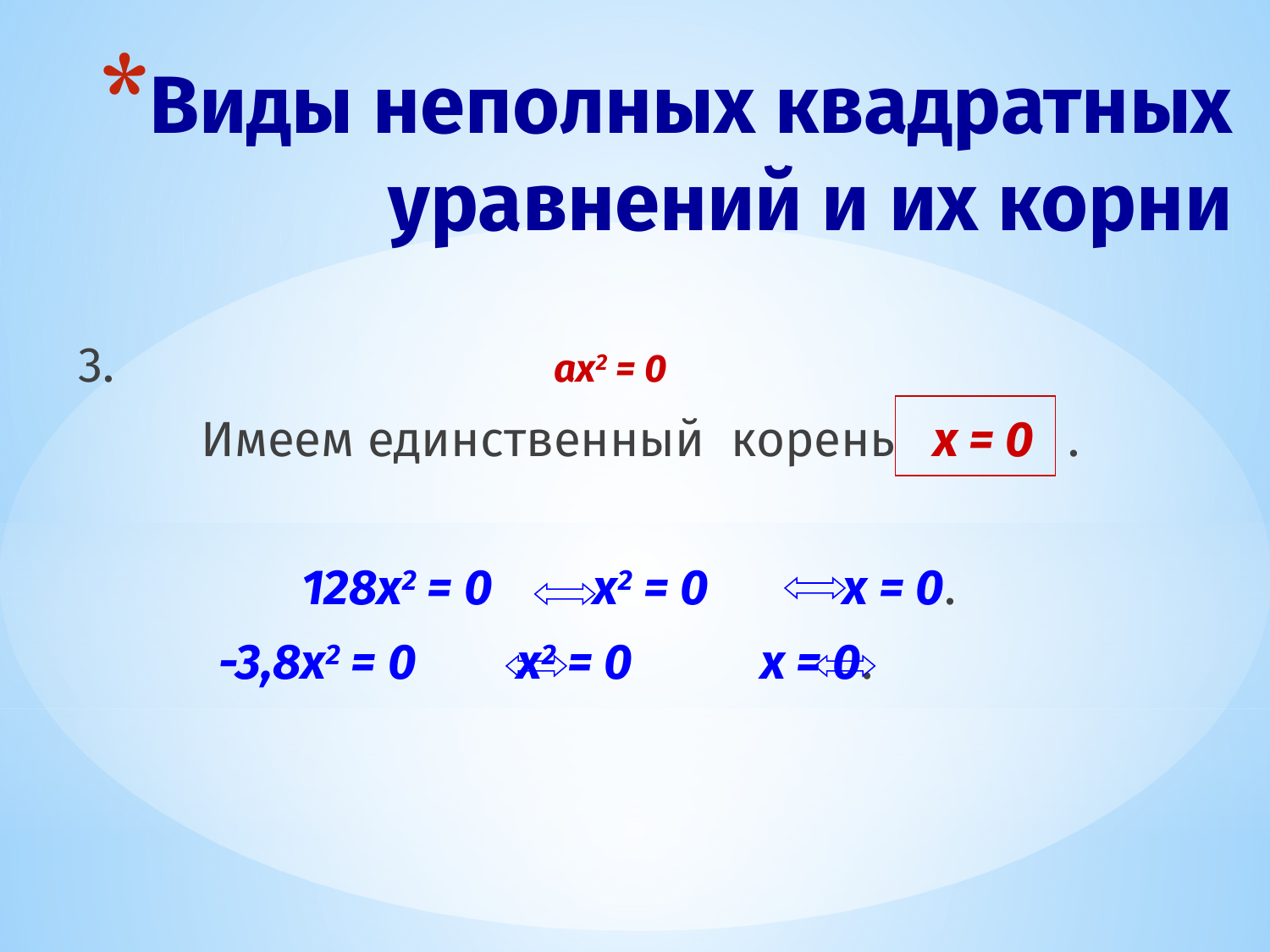

# Виды неполных квадратных уравнений и их корни
3.  				 ах2 = 0
Имеем единственный  корень   х = 0   .

	128х2 = 0         х2 = 0    	   х = 0.
	     -3,8х2 = 0         х2 = 0	        х = 0.